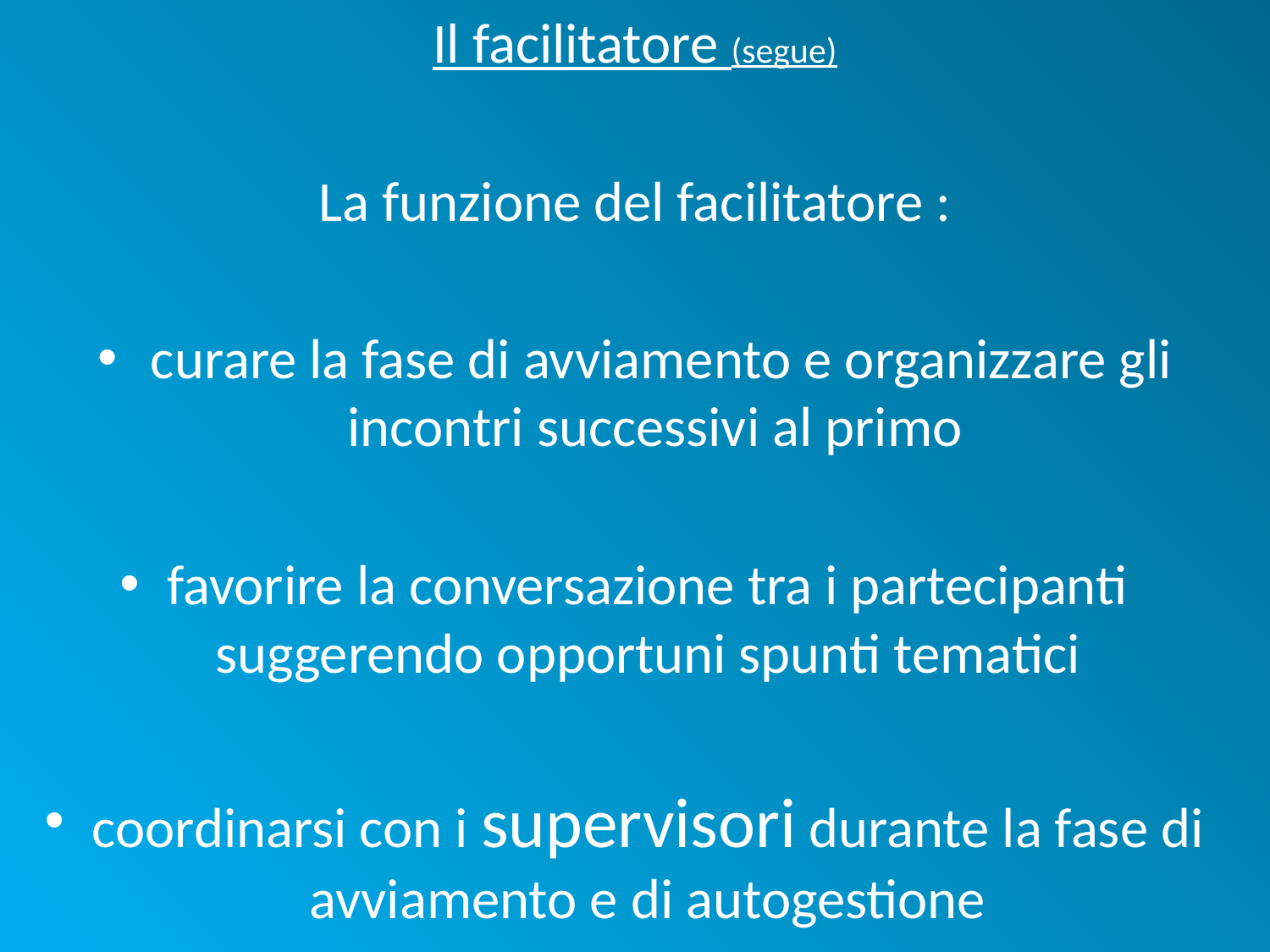

Il facilitatore (segue)

La funzione del facilitatore :

 curare la fase di avviamento e organizzare gli incontri successivi al primo

favorire la conversazione tra i partecipanti suggerendo opportuni spunti tematici

coordinarsi con i supervisori durante la fase di avviamento e di autogestione